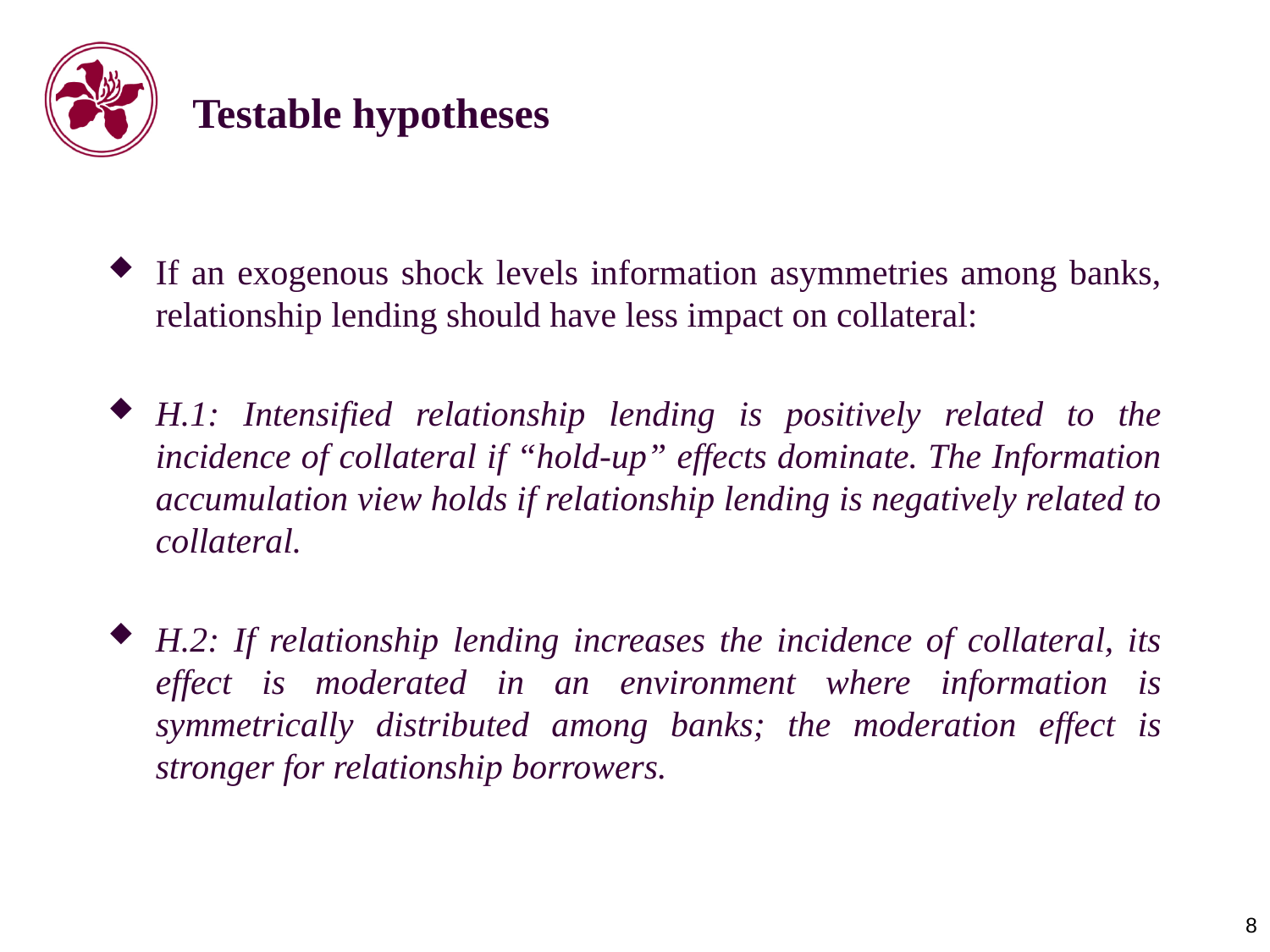

# Testable hypotheses
If an exogenous shock levels information asymmetries among banks, relationship lending should have less impact on collateral:

H.1: Intensified relationship lending is positively related to the incidence of collateral if “hold-up” effects dominate. The Information accumulation view holds if relationship lending is negatively related to collateral.

H.2: If relationship lending increases the incidence of collateral, its effect is moderated in an environment where information is symmetrically distributed among banks; the moderation effect is stronger for relationship borrowers.

8